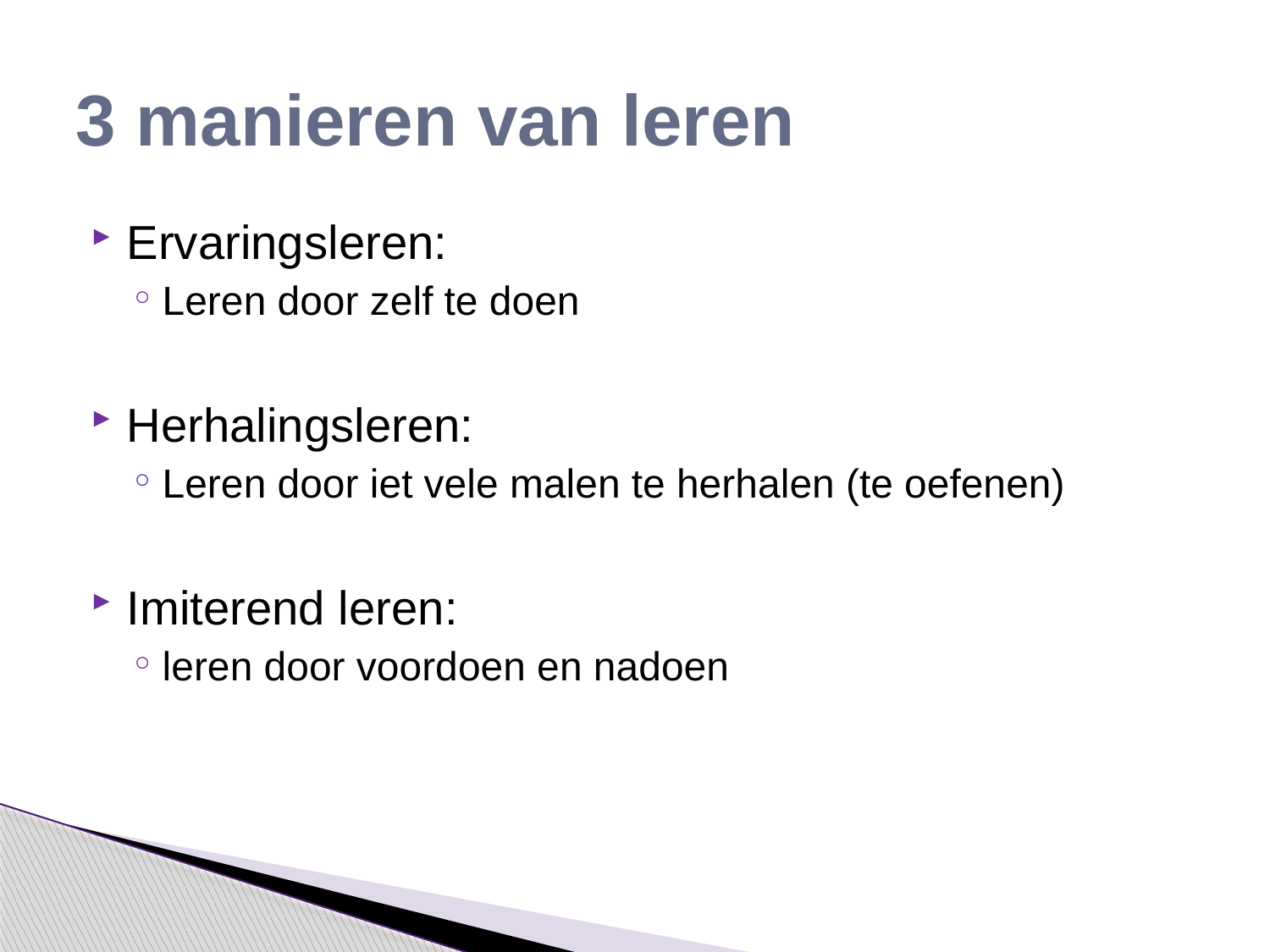

# 3 manieren van leren
Ervaringsleren:
Leren door zelf te doen

Herhalingsleren:
Leren door iet vele malen te herhalen (te oefenen)

Imiterend leren:
leren door voordoen en nadoen